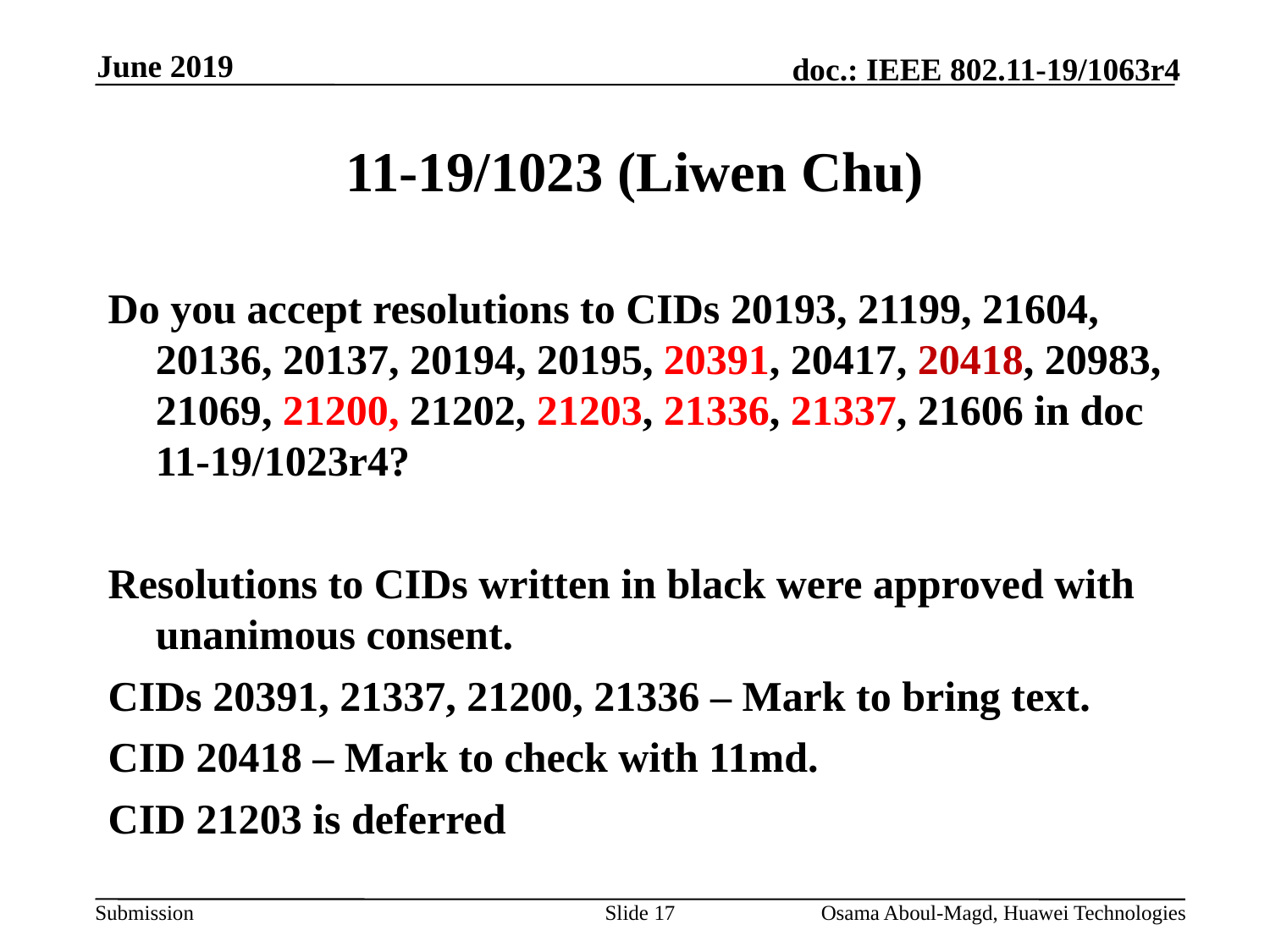

June 2019
# 11-19/1023 (Liwen Chu)
Do you accept resolutions to CIDs 20193, 21199, 21604, 20136, 20137, 20194, 20195, 20391, 20417, 20418, 20983, 21069, 21200, 21202, 21203, 21336, 21337, 21606 in doc 11-19/1023r4?

Resolutions to CIDs written in black were approved with unanimous consent.
CIDs 20391, 21337, 21200, 21336 – Mark to bring text.
CID 20418 – Mark to check with 11md.
CID 21203 is deferred

Slide 17
Osama Aboul-Magd, Huawei Technologies